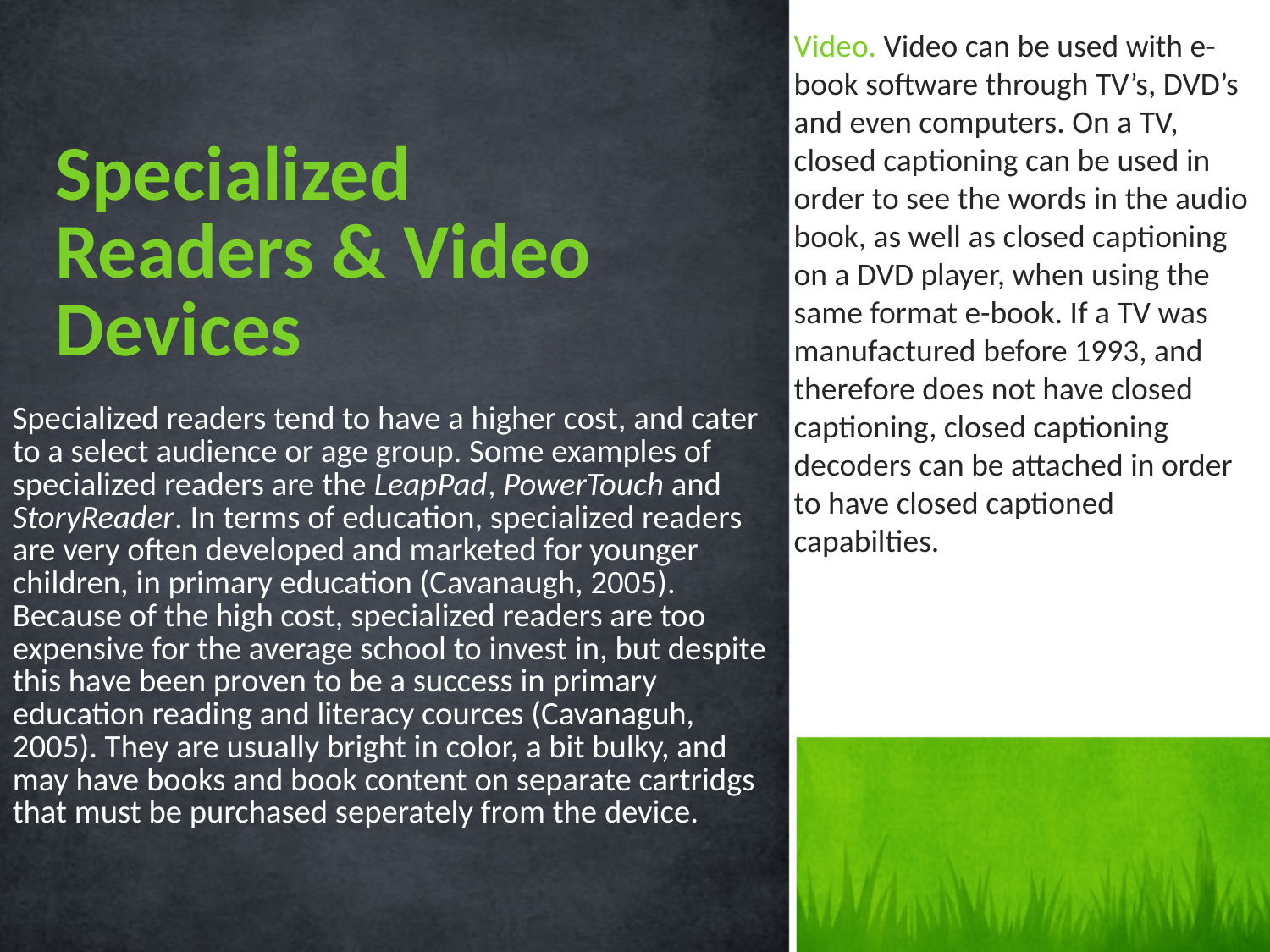

Video. Video can be used with e-book software through TV’s, DVD’s and even computers. On a TV, closed captioning can be used in order to see the words in the audio book, as well as closed captioning on a DVD player, when using the same format e-book. If a TV was manufactured before 1993, and therefore does not have closed captioning, closed captioning decoders can be attached in order to have closed captioned capabilties.
Specialized Readers & Video Devices
Specialized readers tend to have a higher cost, and cater to a select audience or age group. Some examples of specialized readers are the LeapPad, PowerTouch and StoryReader. In terms of education, specialized readers are very often developed and marketed for younger children, in primary education (Cavanaugh, 2005). Because of the high cost, specialized readers are too expensive for the average school to invest in, but despite this have been proven to be a success in primary education reading and literacy cources (Cavanaguh, 2005). They are usually bright in color, a bit bulky, and may have books and book content on separate cartridgs that must be purchased seperately from the device.